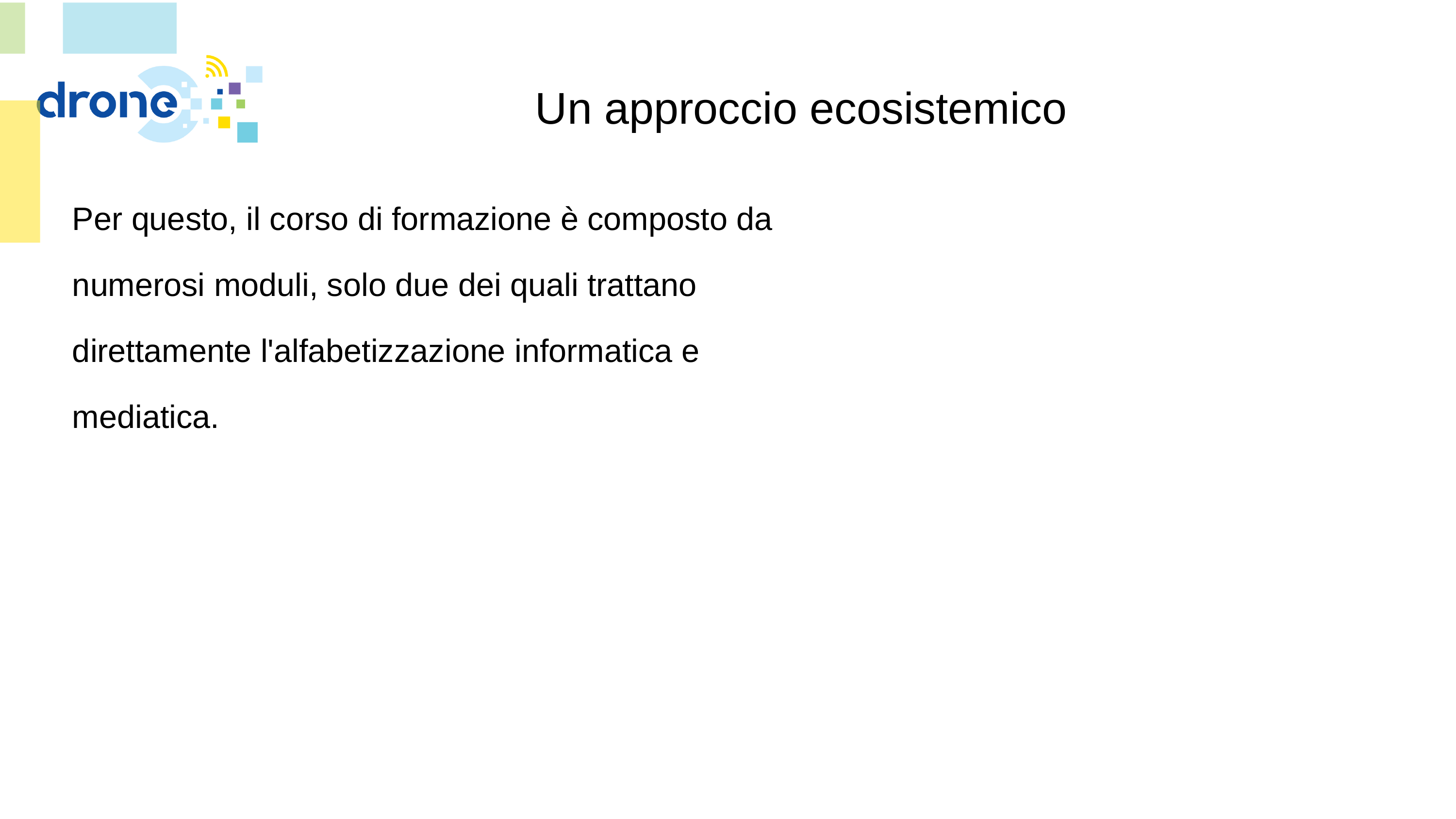

# Un approccio ecosistemico

Per questo, il corso di formazione è composto da numerosi moduli, solo due dei quali trattano direttamente l'alfabetizzazione informatica e mediatica.